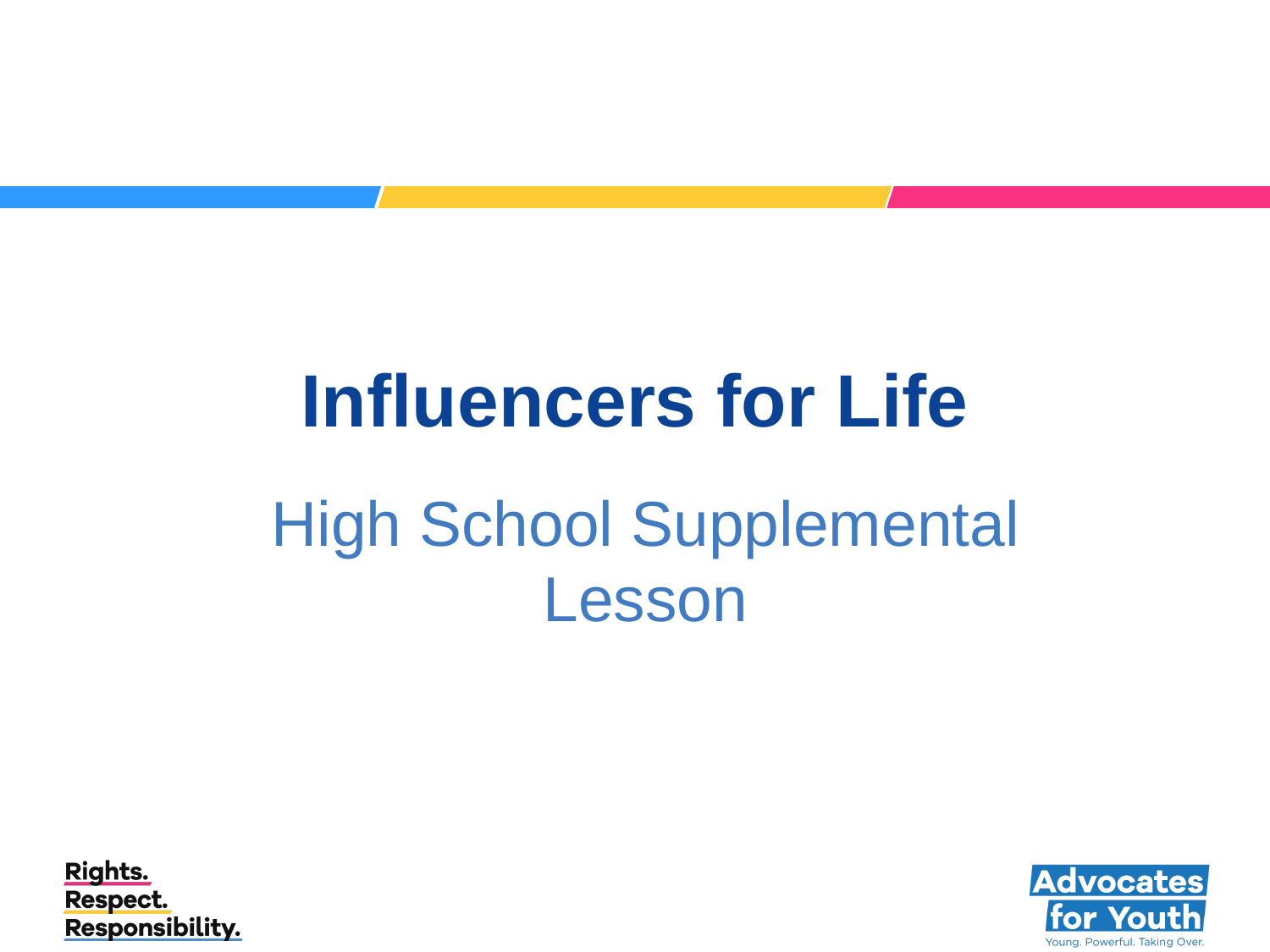

# Influencers for Life
High School Supplemental Lesson